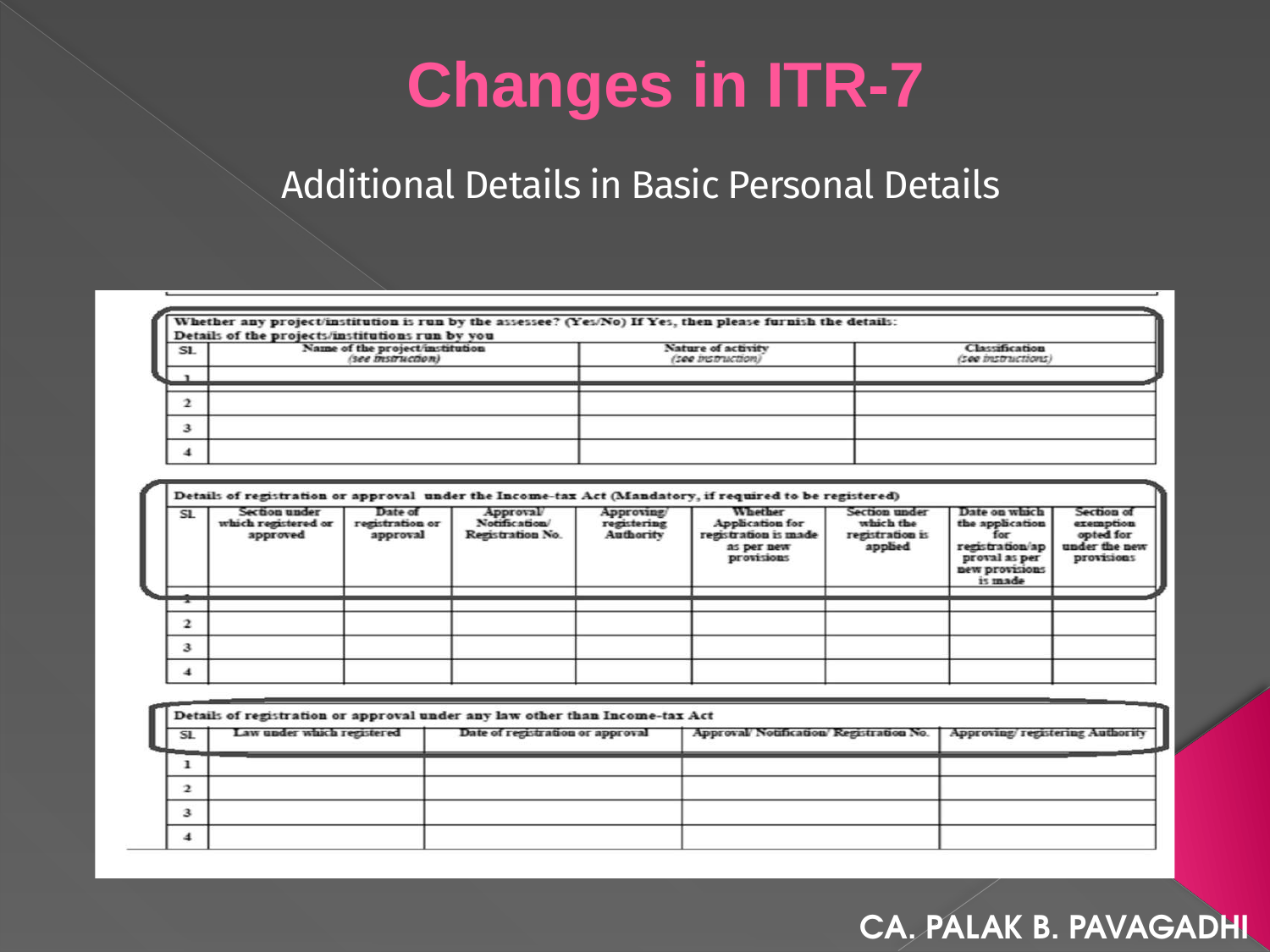

Changes in ITR-7

Additional Details in Basic Personal Details
CA. PALAK B. PAVAGADHI